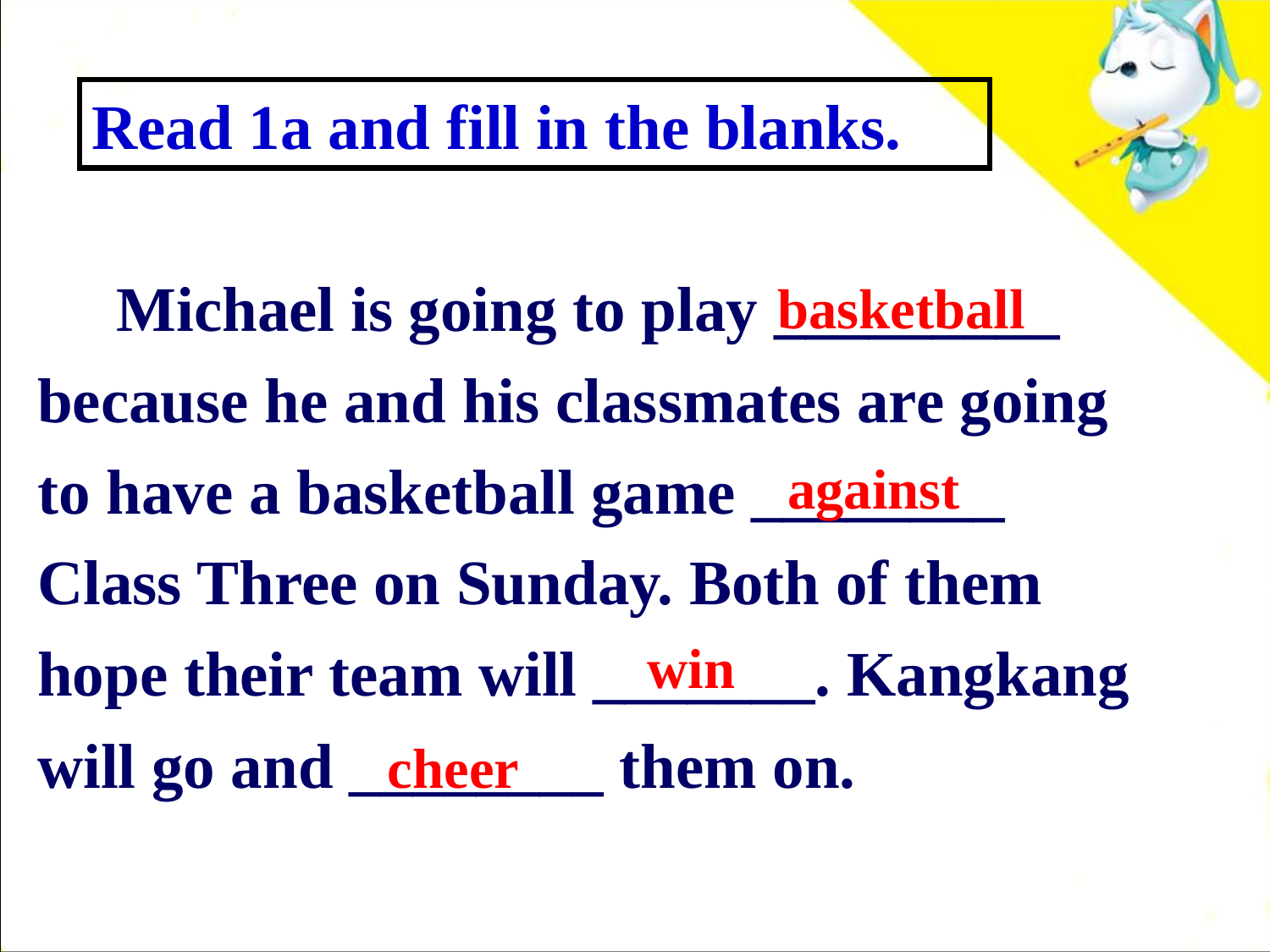

Read 1a and fill in the blanks.
     Michael is going to play _________ because he and his classmates are going to have a basketball game ________ Class Three on Sunday. Both of them hope their team will _______. Kangkang will go and ________ them on.
basketball
against
win
cheer